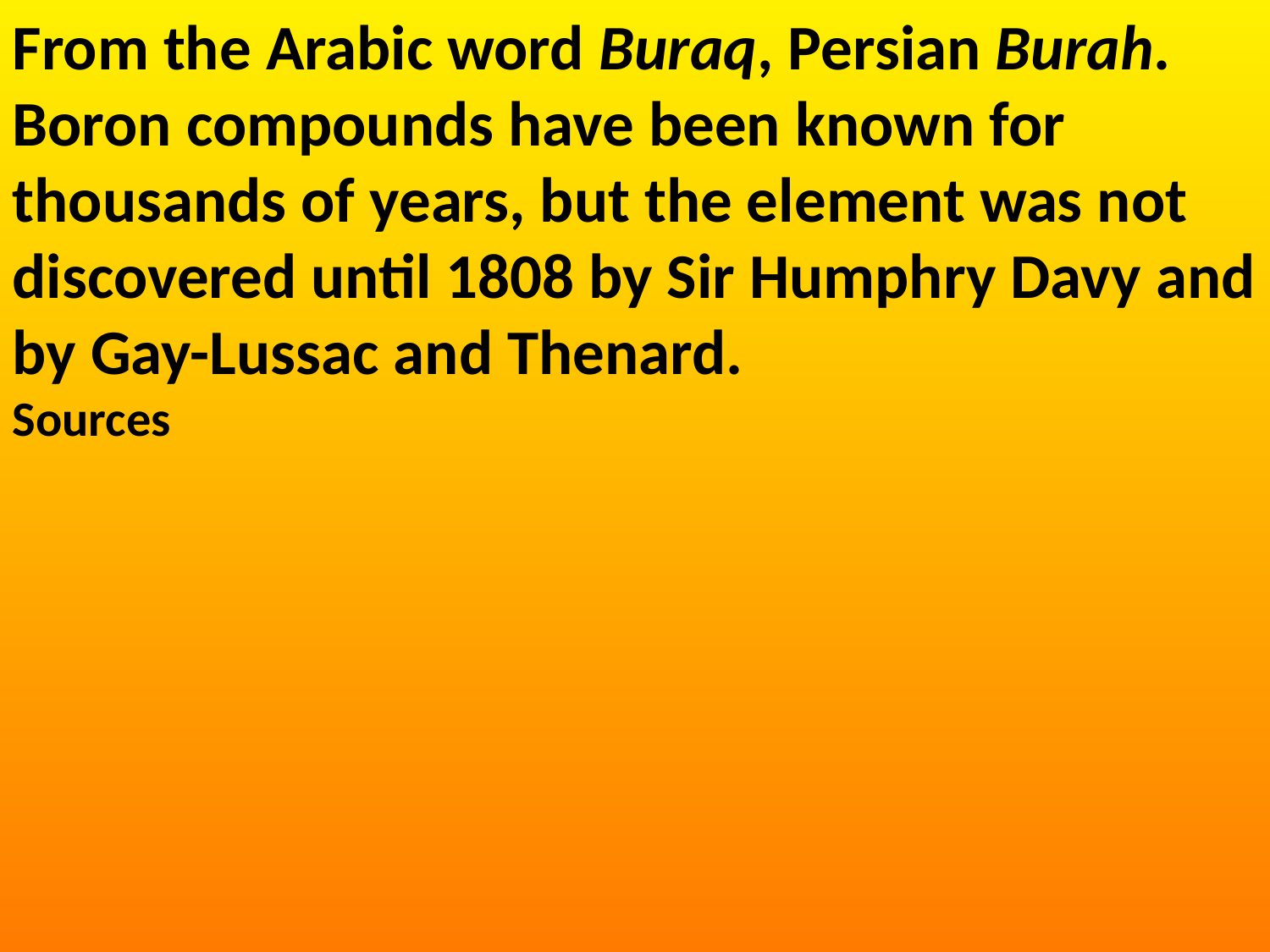

From the Arabic word Buraq, Persian Burah. Boron compounds have been known for thousands of years, but the element was not discovered until 1808 by Sir Humphry Davy and by Gay-Lussac and Thenard.
Sources